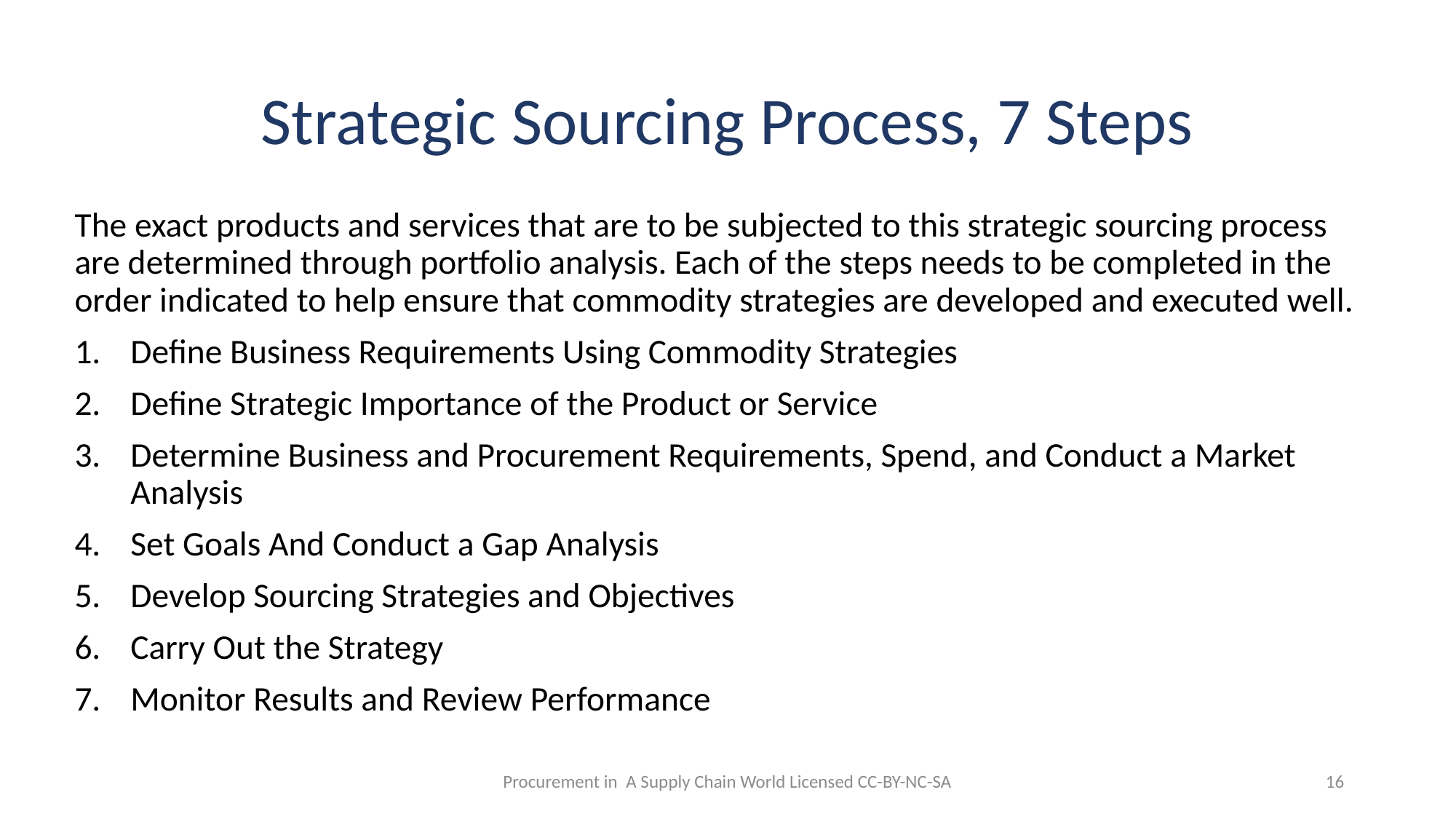

# Strategic Sourcing Process, 7 Steps
The exact products and services that are to be subjected to this strategic sourcing process are determined through portfolio analysis. Each of the steps needs to be completed in the order indicated to help ensure that commodity strategies are developed and executed well.
Define Business Requirements Using Commodity Strategies
Define Strategic Importance of the Product or Service
Determine Business and Procurement Requirements, Spend, and Conduct a Market Analysis
Set Goals And Conduct a Gap Analysis
Develop Sourcing Strategies and Objectives
Carry Out the Strategy
Monitor Results and Review Performance
Procurement in  A Supply Chain World Licensed CC-BY-NC-SA
16